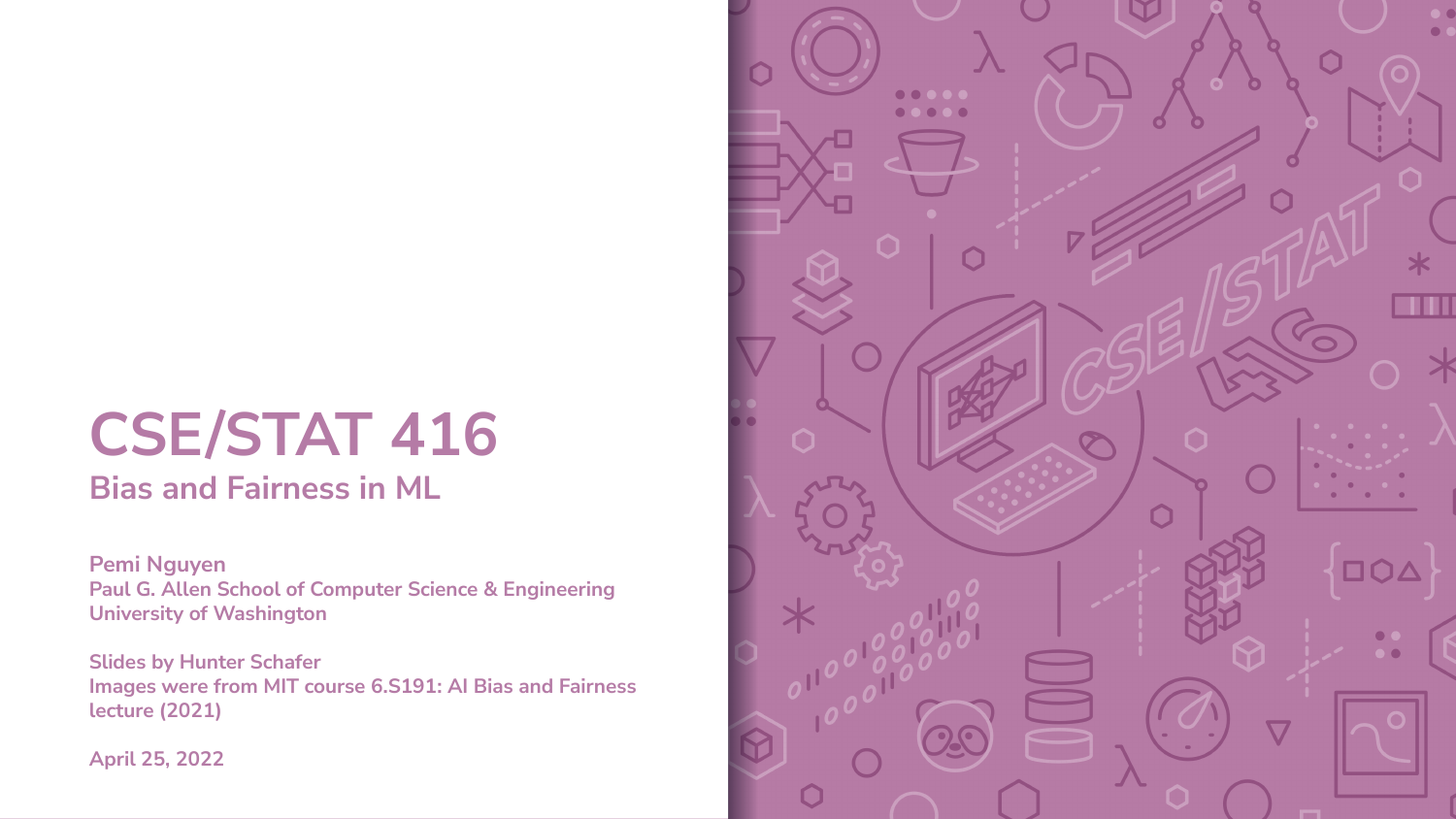

# CSE/STAT 416 Bias and Fairness in ML Pemi Nguyen Paul G. Allen School of Computer Science & Engineering University of Washington Slides by Hunter Schafer Images were from MIT course 6.S191: AI Bias and Fairness lecture (2021) April 25, 2022